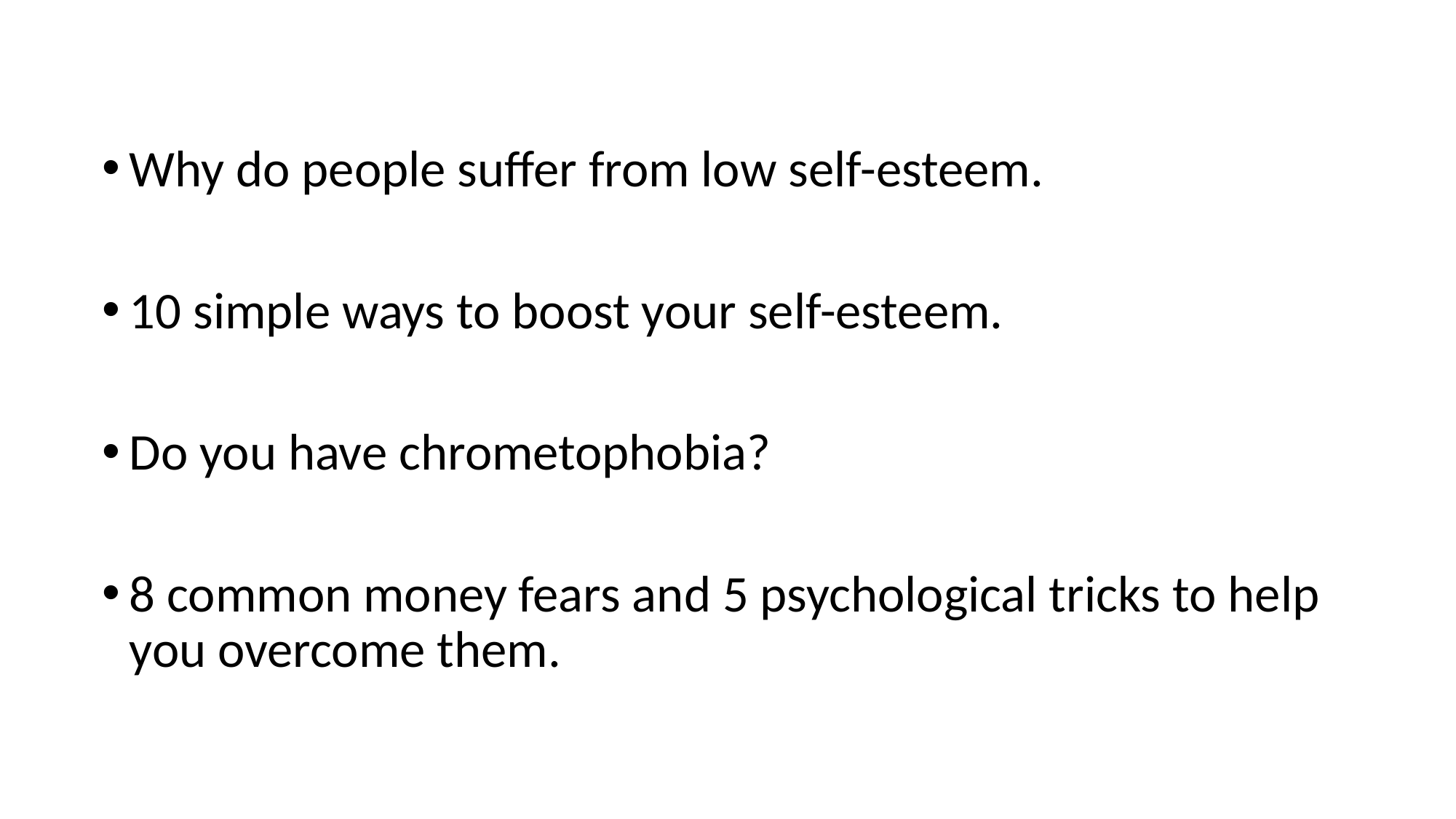

Why do people suffer from low self-esteem.

10 simple ways to boost your self-esteem.

Do you have chrometophobia?

8 common money fears and 5 psychological tricks to help you overcome them.